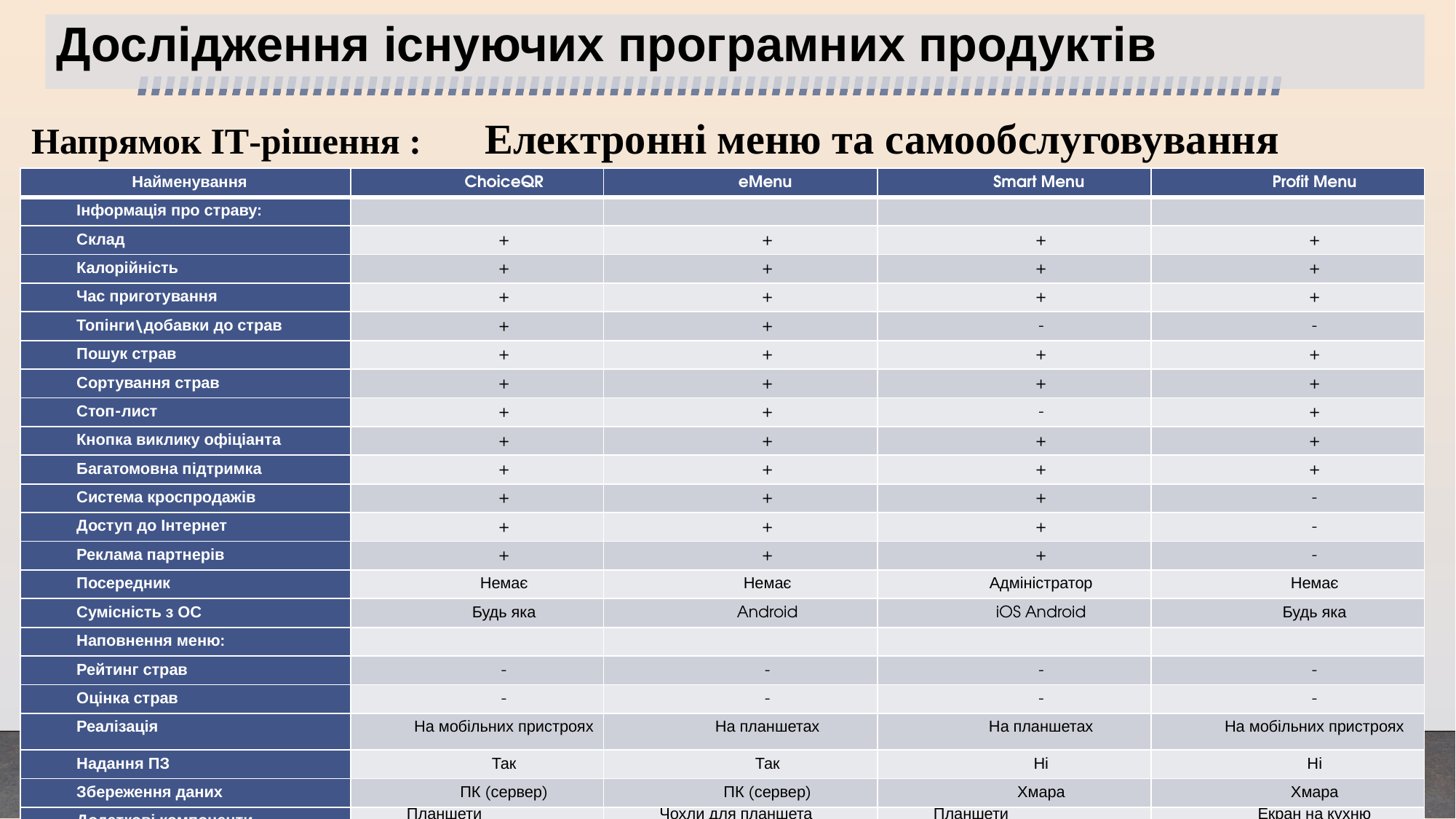

# Дослідження існуючих програмних продуктів
Напрямок IT-рішення :       Електронні меню та самообслуговування
| Найменування | ChoiceQR | eMenu | Smart Menu | Profit Menu |
| --- | --- | --- | --- | --- |
| Інформація про страву: |  |  |  |  |
| Склад | + | + | + | + |
| Калорійність | + | + | + | + |
| Час приготування | + | + | + | + |
| Топінги\добавки до страв | + | + | - | - |
| Пошук страв | + | + | + | + |
| Сортування страв | + | + | + | + |
| Стоп-лист | + | + | - | + |
| Кнопка виклику офіціанта | + | + | + | + |
| Багатомовна підтримка | + | + | + | + |
| Система кроспродажів | + | + | + | - |
| Доступ до Інтернет | + | + | + | - |
| Реклама партнерів | + | + | + | - |
| Посередник | Немає | Немає | Адміністратор | Немає |
| Сумісність з ОС | Будь яка | Android | iOS Android | Будь яка |
| Наповнення меню: |  |  |  |  |
| Рейтинг страв | - | - | - | - |
| Оцінка страв | - | - | - | - |
| Реалізація | На мобільних пристроях | На планшетах | На планшетах | На мобільних пристроях |
| Надання ПЗ | Так | Так | Ні | Ні |
| Збереження даних | ПК (сервер) | ПК (сервер) | Хмара | Хмара |
| Додаткові компоненти | Планшети Чохли для планшета Мережа WIFI | Чохли для планшета Мережа WIFI | Планшети Чохли для планшета Мережа WIFI | Екран на кухню |